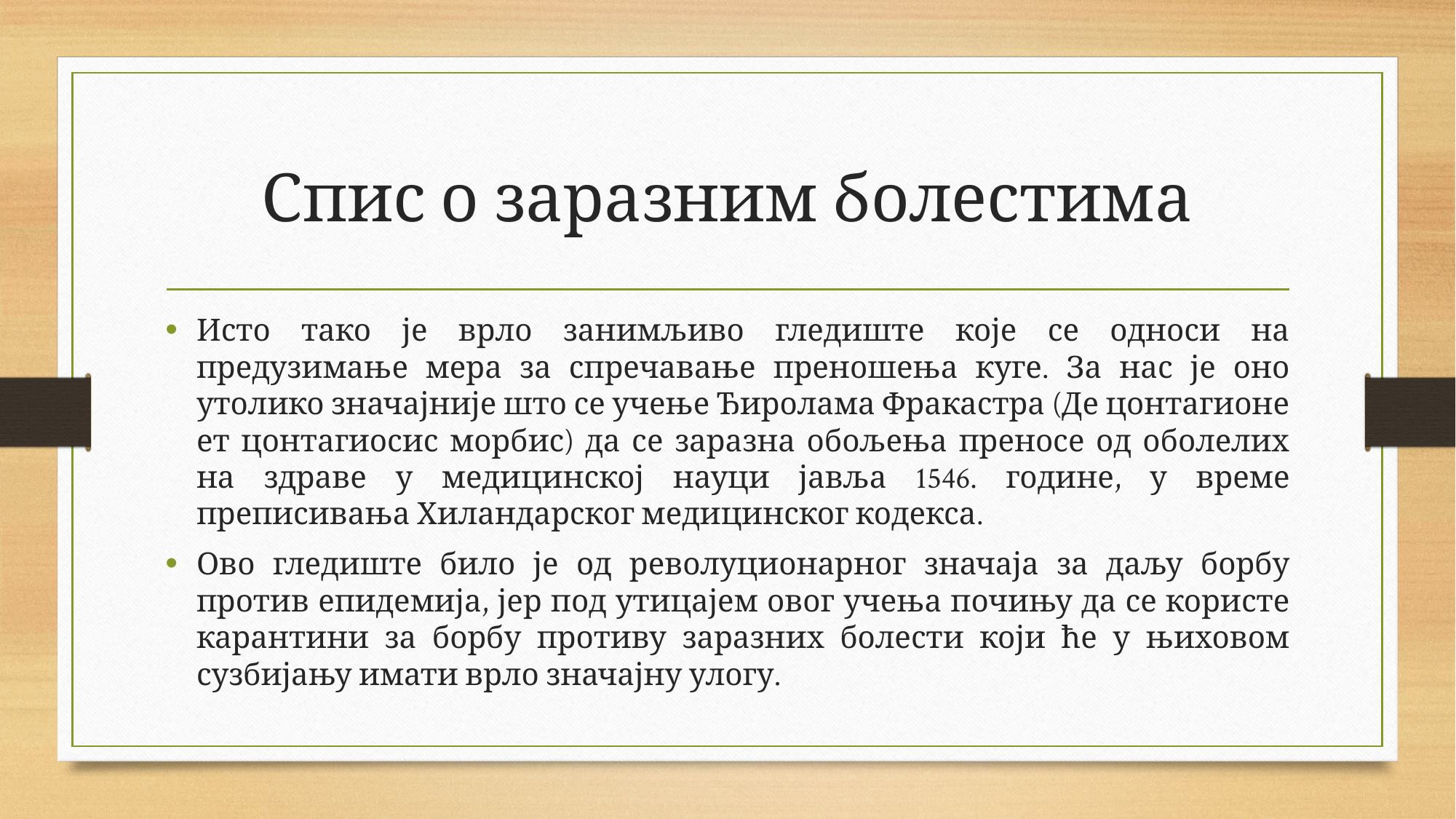

# Спис о заразним болестима
Исто тако је врло занимљиво гледиште које се односи на предузимање мера за спречавање преношења куге. За нас је оно утолико значајније што се учење Ђиролама Фракастра (Де цонтагионе ет цонтагиосис морбис) да се заразна обољења преносе од оболелих на здраве у медицинској науци јавља 1546. године, у време преписивања Хиландарског медицинског кодекса.
Ово гледиште било је од револуционарног значаја за даљу борбу против епидемија, јер под утицајем овог учења почињу да се користе карантини за борбу противу заразних болести који ће у њиховом сузбијању имати врло значајну улогу.